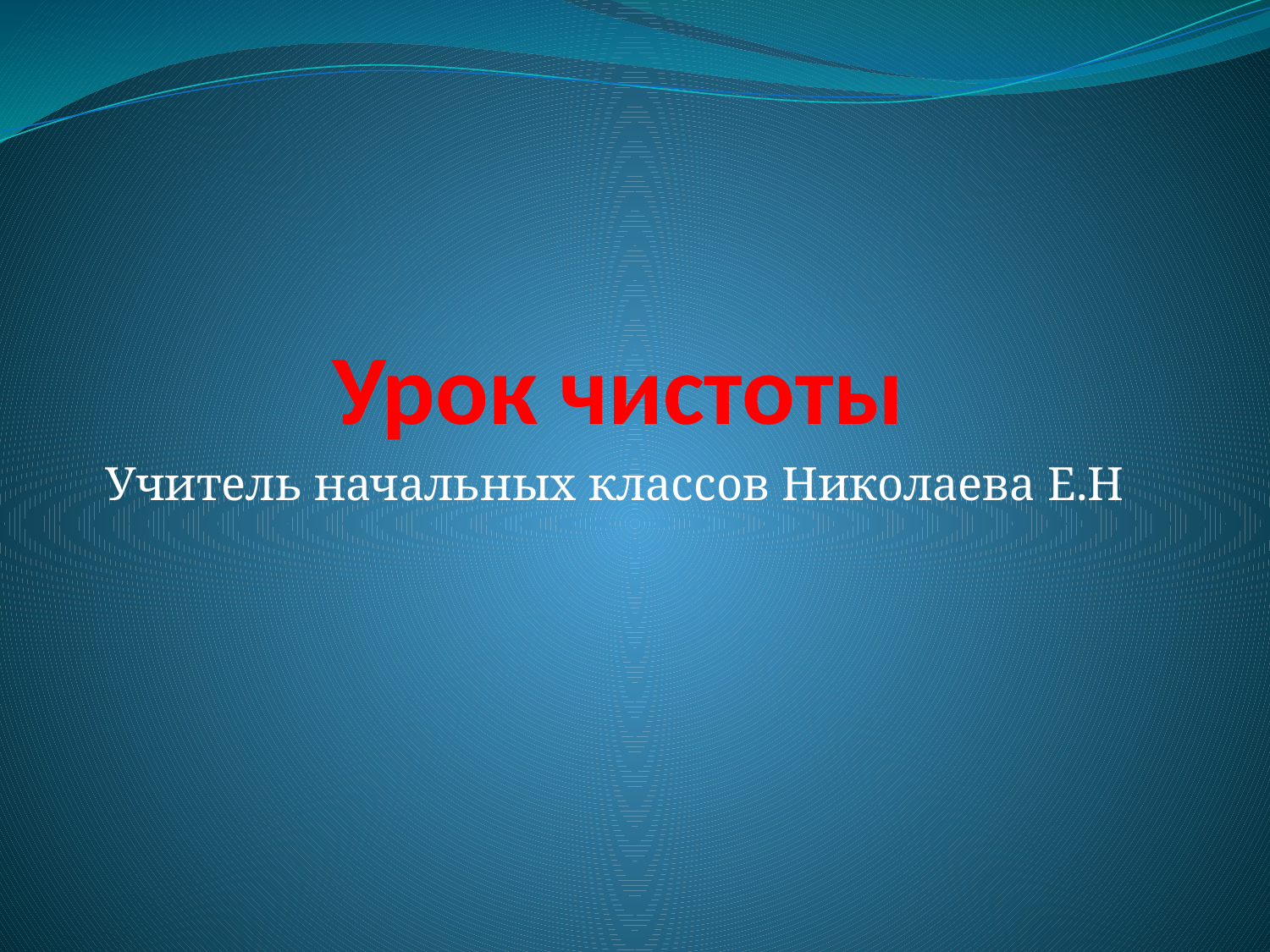

# Урок чистоты
Учитель начальных классов Николаева Е.Н